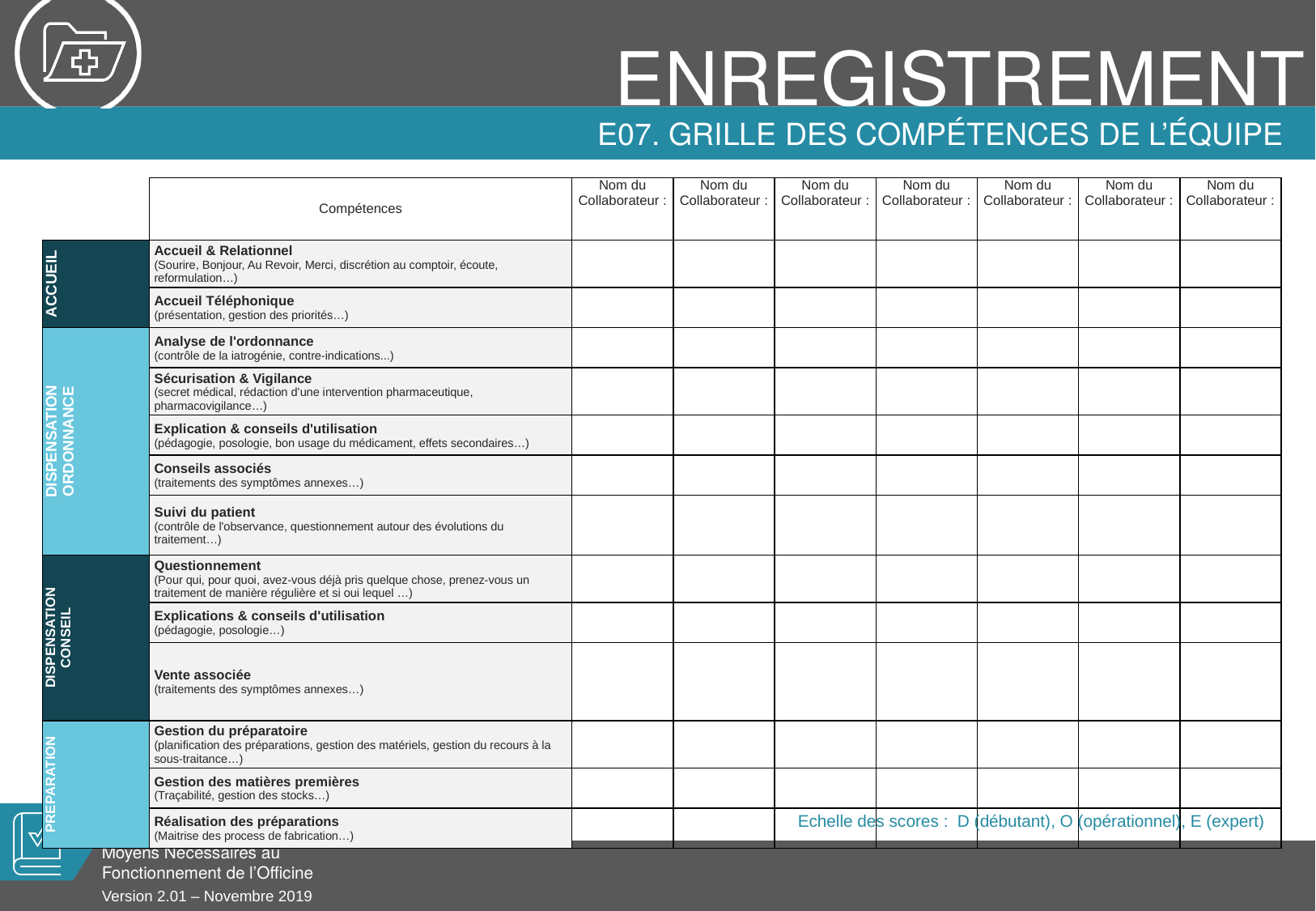

# E07. Grille des compétences de l’équipe
|  | Compétences | Nom du Collaborateur : | Nom du Collaborateur : | Nom du Collaborateur : | Nom du Collaborateur : | Nom du Collaborateur : | Nom du Collaborateur : | Nom du Collaborateur : |
| --- | --- | --- | --- | --- | --- | --- | --- | --- |
| ACCUEIL | Accueil & Relationnel (Sourire, Bonjour, Au Revoir, Merci, discrétion au comptoir, écoute, reformulation…) |  |  |  |  |  |  |  |
|  | Accueil Téléphonique (présentation, gestion des priorités…) |  |  |  |  |  |  |  |
| DISPENSATION ORDONNANCE | Analyse de l'ordonnance (contrôle de la iatrogénie, contre-indications...) |  |  |  |  |  |  |  |
|  | Sécurisation & Vigilance (secret médical, rédaction d’une intervention pharmaceutique, pharmacovigilance…) |  |  |  |  |  |  |  |
|  | Explication & conseils d'utilisation (pédagogie, posologie, bon usage du médicament, effets secondaires…) |  |  |  |  |  |  |  |
|  | Conseils associés (traitements des symptômes annexes…) |  |  |  |  |  |  |  |
|  | Suivi du patient (contrôle de l'observance, questionnement autour des évolutions du traitement…) |  |  |  |  |  |  |  |
| DISPENSATION CONSEIL | Questionnement (Pour qui, pour quoi, avez-vous déjà pris quelque chose, prenez-vous un traitement de manière régulière et si oui lequel …) |  |  |  |  |  |  |  |
|  | Explications & conseils d'utilisation (pédagogie, posologie…) |  |  |  |  |  |  |  |
|  | Vente associée (traitements des symptômes annexes…) |  |  |  |  |  |  |  |
| PREPARATION | Gestion du préparatoire (planification des préparations, gestion des matériels, gestion du recours à la sous-traitance…) |  |  |  |  |  |  |  |
|  | Gestion des matières premières (Traçabilité, gestion des stocks…) |  |  |  |  |  |  |  |
|  | Réalisation des préparations (Maitrise des process de fabrication…) |  |  |  |  |  |  |  |
Echelle des scores :  D (débutant), O (opérationnel), E (expert)